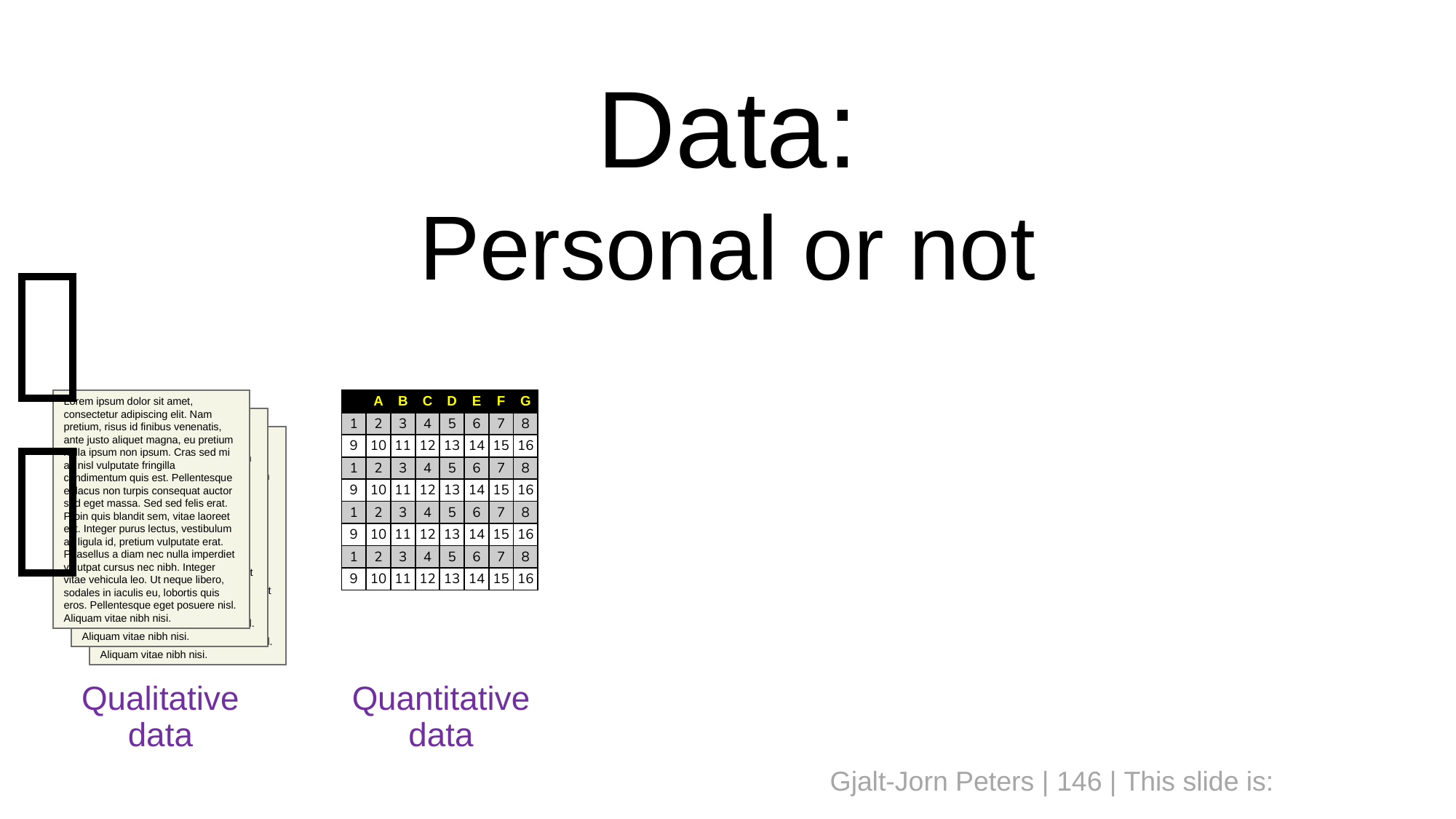

Data:
Personal or not
🎙️
Lorem ipsum dolor sit amet, consectetur adipiscing elit. Nam pretium, risus id finibus venenatis, ante justo aliquet magna, eu pretium nulla ipsum non ipsum. Cras sed mi ac nisl vulputate fringilla condimentum quis est. Pellentesque et lacus non turpis consequat auctor sed eget massa. Sed sed felis erat. Proin quis blandit sem, vitae laoreet est. Integer purus lectus, vestibulum ac ligula id, pretium vulputate erat. Phasellus a diam nec nulla imperdiet volutpat cursus nec nibh. Integer vitae vehicula leo. Ut neque libero, sodales in iaculis eu, lobortis quis eros. Pellentesque eget posuere nisl. Aliquam vitae nibh nisi.
|  | A | B | C | D | E | F | G |
| --- | --- | --- | --- | --- | --- | --- | --- |
| 1 | 2 | 3 | 4 | 5 | 6 | 7 | 8 |
| 9 | 10 | 11 | 12 | 13 | 14 | 15 | 16 |
| 1 | 2 | 3 | 4 | 5 | 6 | 7 | 8 |
| 9 | 10 | 11 | 12 | 13 | 14 | 15 | 16 |
| 1 | 2 | 3 | 4 | 5 | 6 | 7 | 8 |
| 9 | 10 | 11 | 12 | 13 | 14 | 15 | 16 |
| 1 | 2 | 3 | 4 | 5 | 6 | 7 | 8 |
| 9 | 10 | 11 | 12 | 13 | 14 | 15 | 16 |
Lorem ipsum dolor sit amet, consectetur adipiscing elit. Nam pretium, risus id finibus venenatis, ante justo aliquet magna, eu pretium nulla ipsum non ipsum. Cras sed mi ac nisl vulputate fringilla condimentum quis est. Pellentesque et lacus non turpis consequat auctor sed eget massa. Sed sed felis erat. Proin quis blandit sem, vitae laoreet est. Integer purus lectus, vestibulum ac ligula id, pretium vulputate erat. Phasellus a diam nec nulla imperdiet volutpat cursus nec nibh. Integer vitae vehicula leo. Ut neque libero, sodales in iaculis eu, lobortis quis eros. Pellentesque eget posuere nisl. Aliquam vitae nibh nisi.
Lorem ipsum dolor sit amet, consectetur adipiscing elit. Nam pretium, risus id finibus venenatis, ante justo aliquet magna, eu pretium nulla ipsum non ipsum. Cras sed mi ac nisl vulputate fringilla condimentum quis est. Pellentesque et lacus non turpis consequat auctor sed eget massa. Sed sed felis erat. Proin quis blandit sem, vitae laoreet est. Integer purus lectus, vestibulum ac ligula id, pretium vulputate erat. Phasellus a diam nec nulla imperdiet volutpat cursus nec nibh. Integer vitae vehicula leo. Ut neque libero, sodales in iaculis eu, lobortis quis eros. Pellentesque eget posuere nisl. Aliquam vitae nibh nisi.
Qualitative
data
Quantitative
data